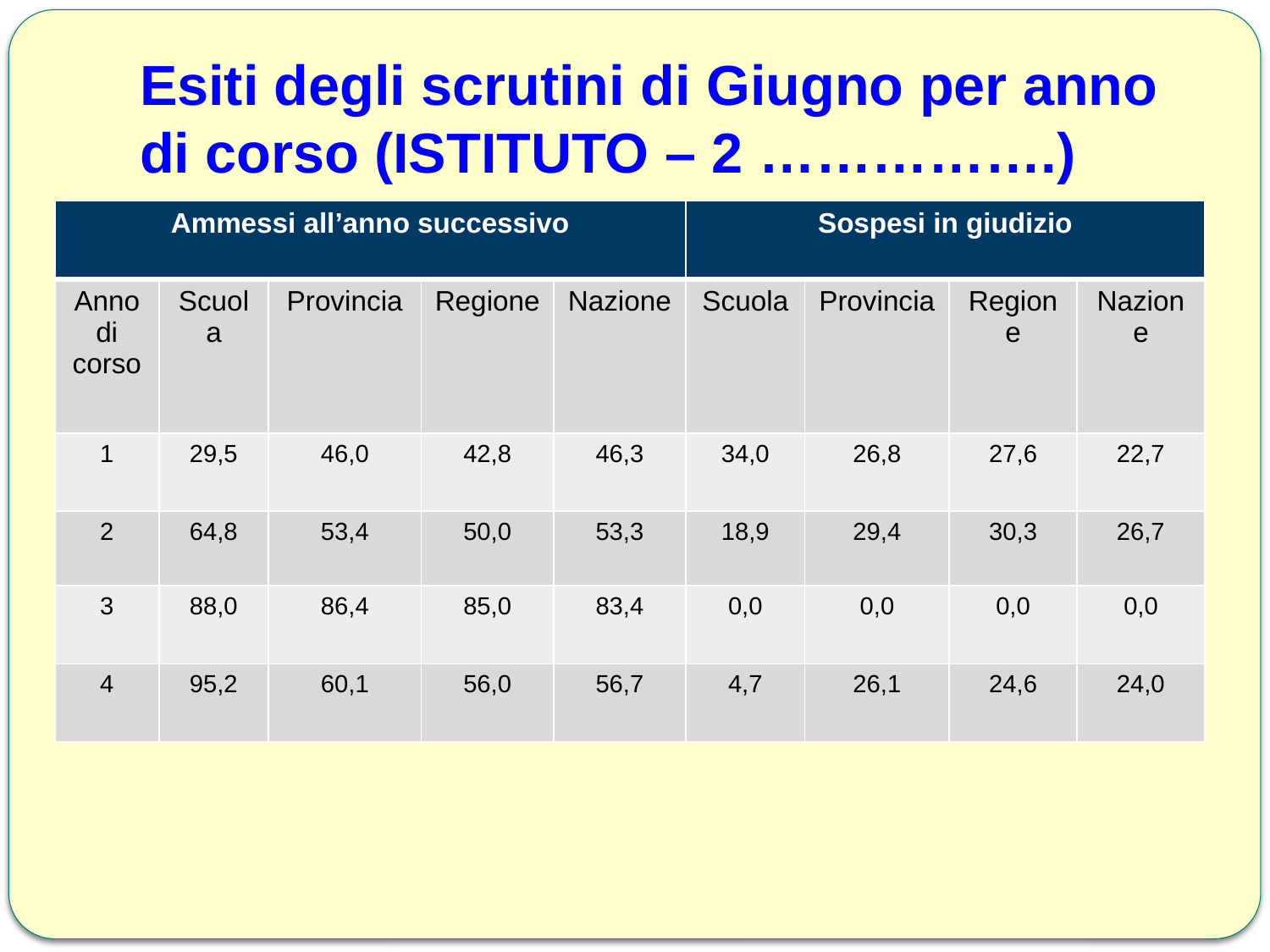

# Esiti degli scrutini di Giugno per anno di corso (ISTITUTO – 2 …………….)
| Ammessi all’anno successivo |  |  |  |  | Sospesi in giudizio |  |  |  |
| --- | --- | --- | --- | --- | --- | --- | --- | --- |
| Anno di corso | Scuola | Provincia | Regione | Nazione | Scuola | Provincia | Regione | Nazione |
| 1 | 29,5 | 46,0 | 42,8 | 46,3 | 34,0 | 26,8 | 27,6 | 22,7 |
| 2 | 64,8 | 53,4 | 50,0 | 53,3 | 18,9 | 29,4 | 30,3 | 26,7 |
| 3 | 88,0 | 86,4 | 85,0 | 83,4 | 0,0 | 0,0 | 0,0 | 0,0 |
| 4 | 95,2 | 60,1 | 56,0 | 56,7 | 4,7 | 26,1 | 24,6 | 24,0 |